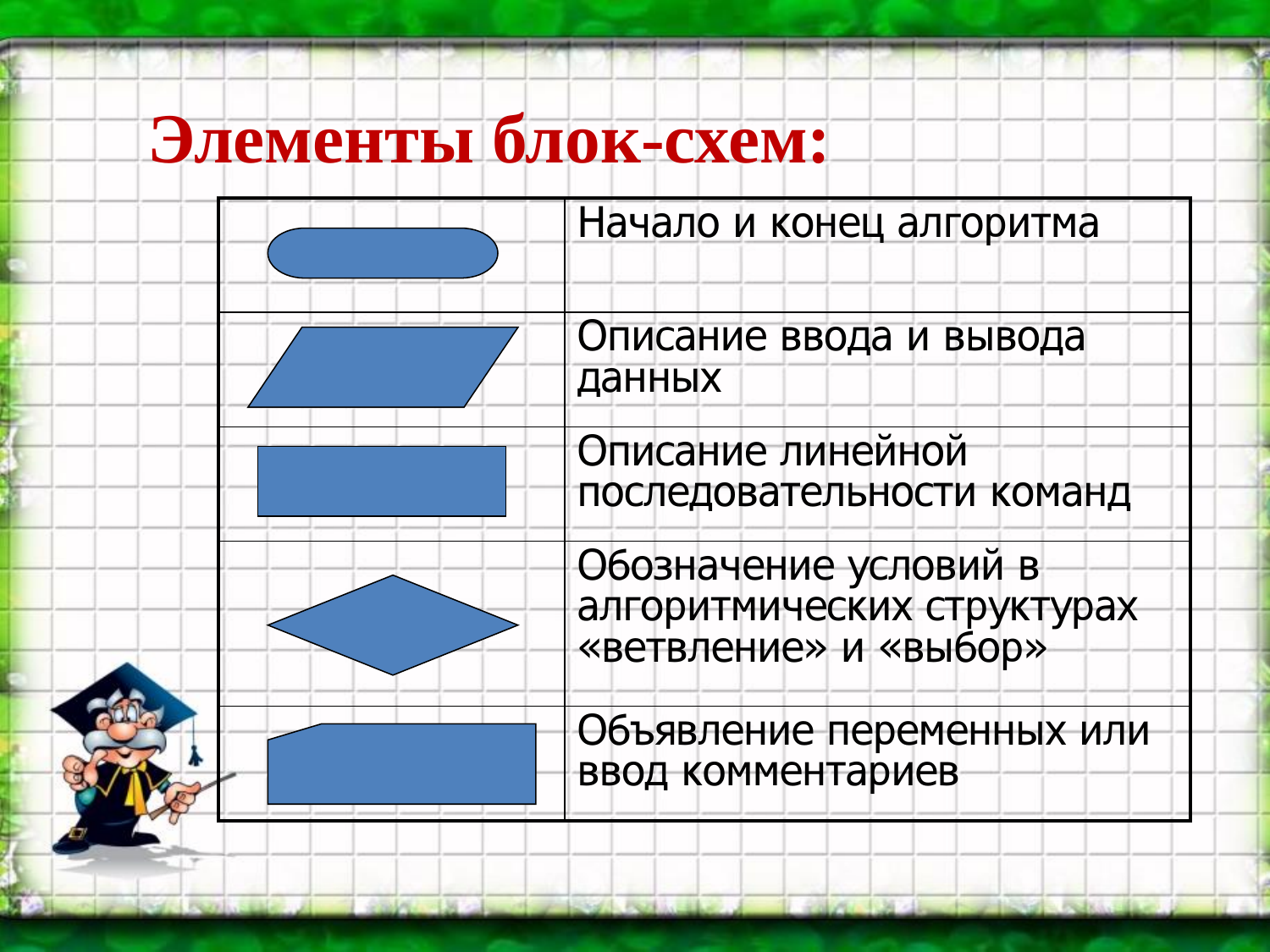

Элементы блок-схем:
|  | Начало и конец алгоритма |
| --- | --- |
|  | Описание ввода и вывода данных |
|  | Описание линейной последовательности команд |
|  | Обозначение условий в алгоритмических структурах «ветвление» и «выбор» |
|  | Объявление переменных или ввод комментариев |